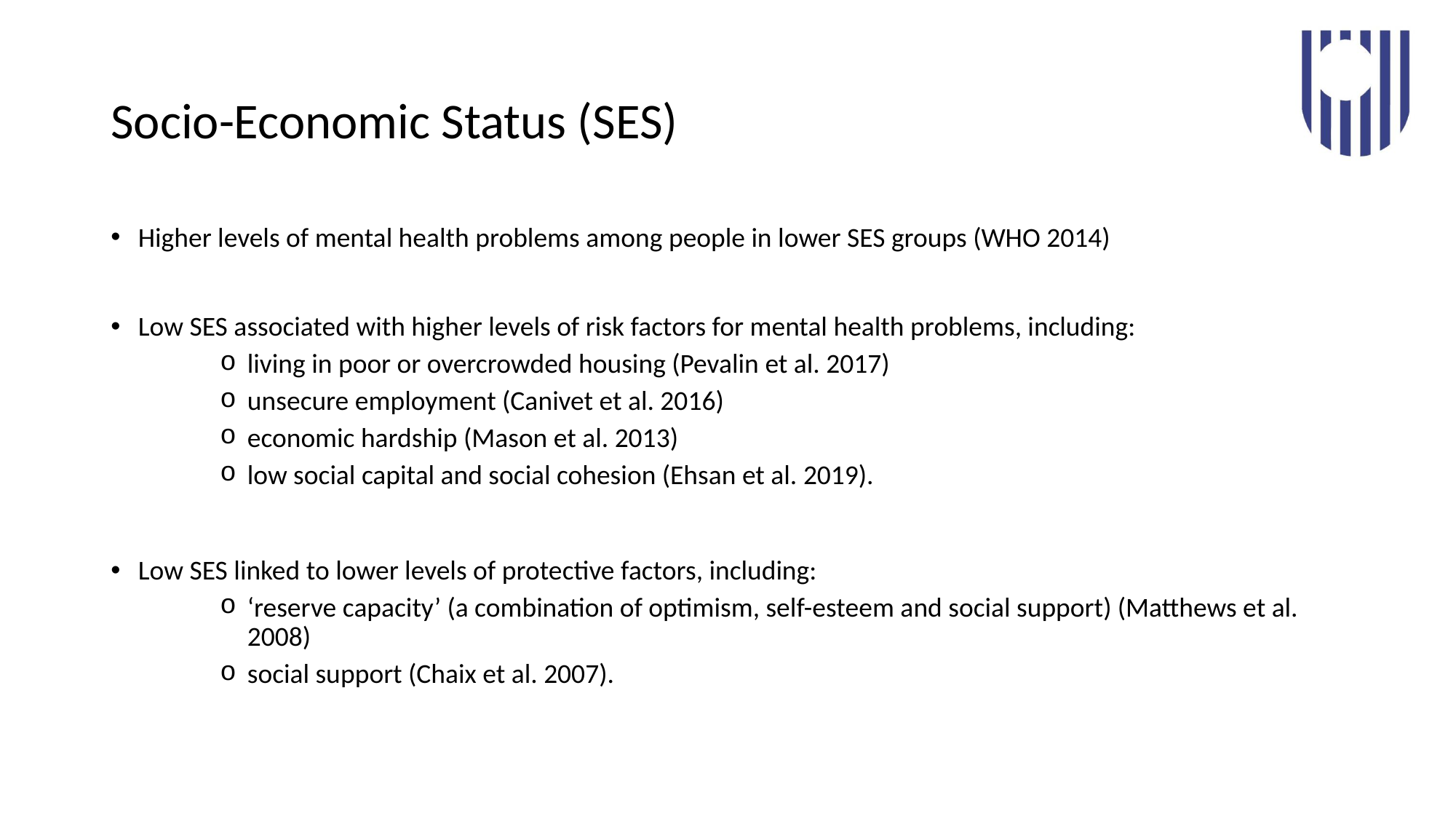

# Socio-Economic Status (SES)
Higher levels of mental health problems among people in lower SES groups (WHO 2014)

Low SES associated with higher levels of risk factors for mental health problems, including:
living in poor or overcrowded housing (Pevalin et al. 2017)
unsecure employment (Canivet et al. 2016)
economic hardship (Mason et al. 2013)
low social capital and social cohesion (Ehsan et al. 2019).

Low SES linked to lower levels of protective factors, including:
‘reserve capacity’ (a combination of optimism, self-esteem and social support) (Matthews et al. 2008)
social support (Chaix et al. 2007).